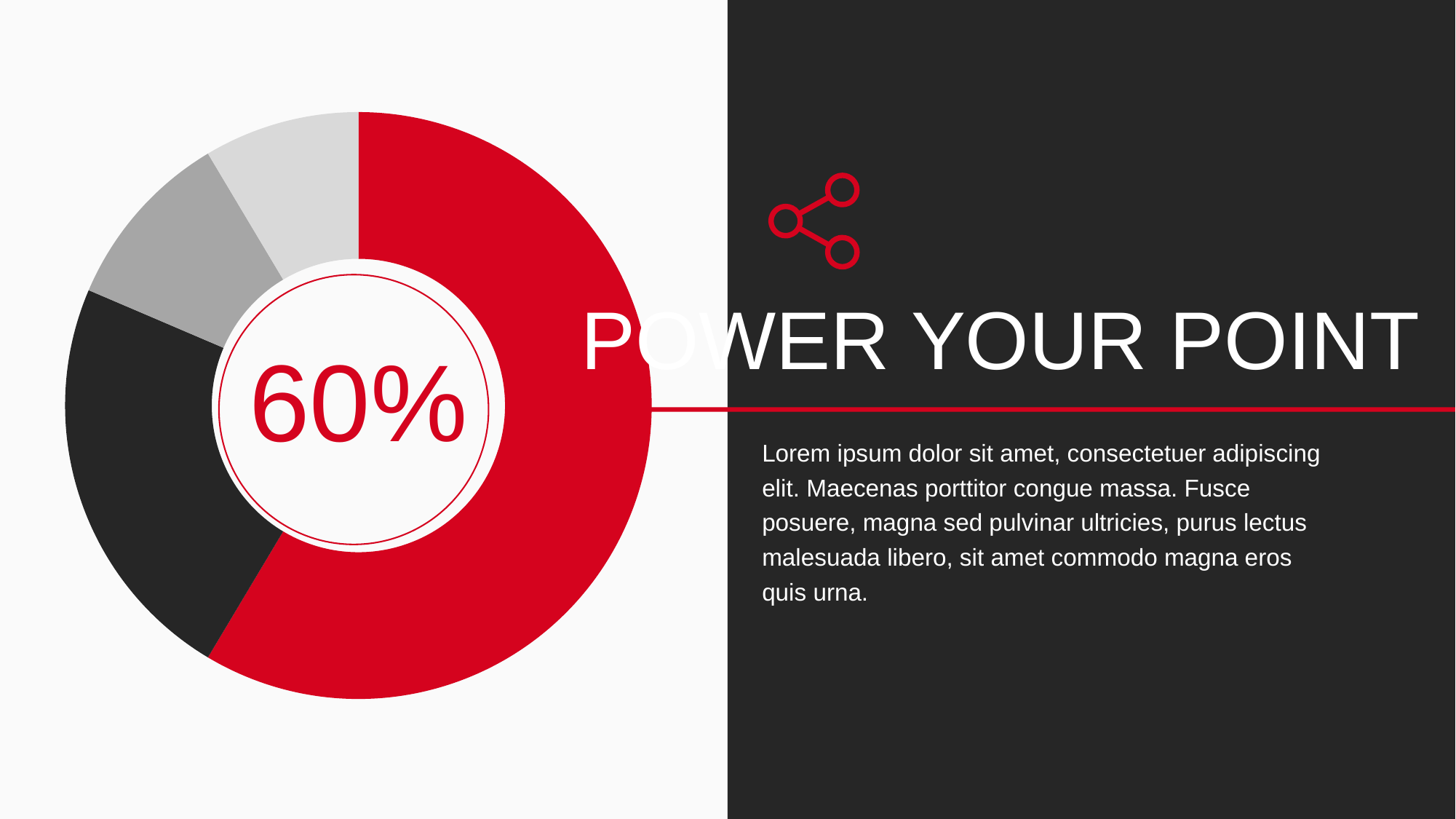

### Chart

| Category | SALE |
|---|---|
| S1 | 8.2 |
| S2 | 3.2 |
| S3 | 1.4 |
| S4 | 1.2 |

POWER YOUR POINT
60%
Lorem ipsum dolor sit amet, consectetuer adipiscing elit. Maecenas porttitor congue massa. Fusce posuere, magna sed pulvinar ultricies, purus lectus malesuada libero, sit amet commodo magna eros quis urna.